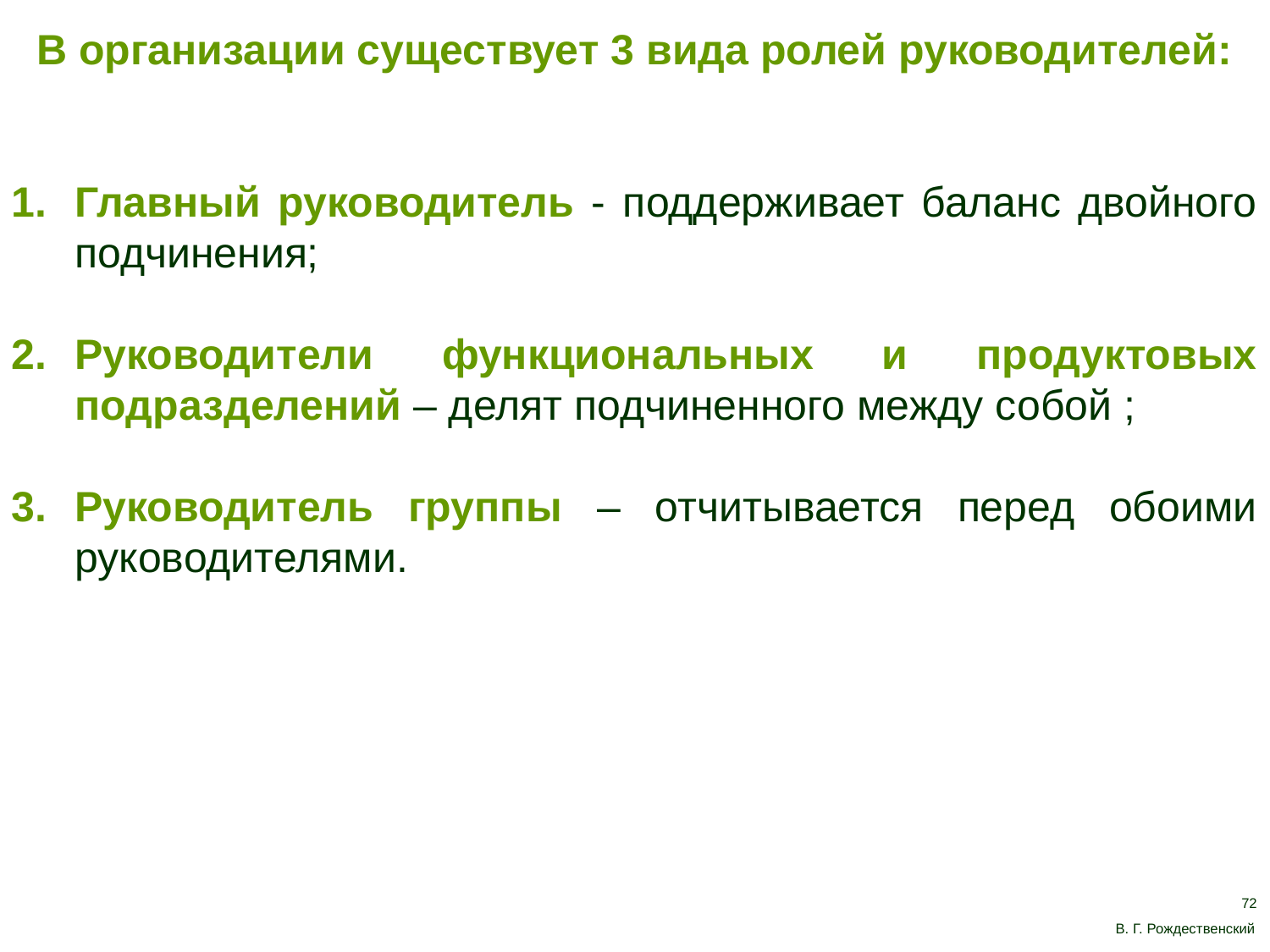

В организации существует 3 вида ролей руководителей:

Главный руководитель - поддерживает баланс двойного подчинения;

Руководители функциональных и продуктовых подразделений – делят подчиненного между собой ;

Руководитель группы – отчитывается перед обоими руководителями.
72
В. Г. Рождественский